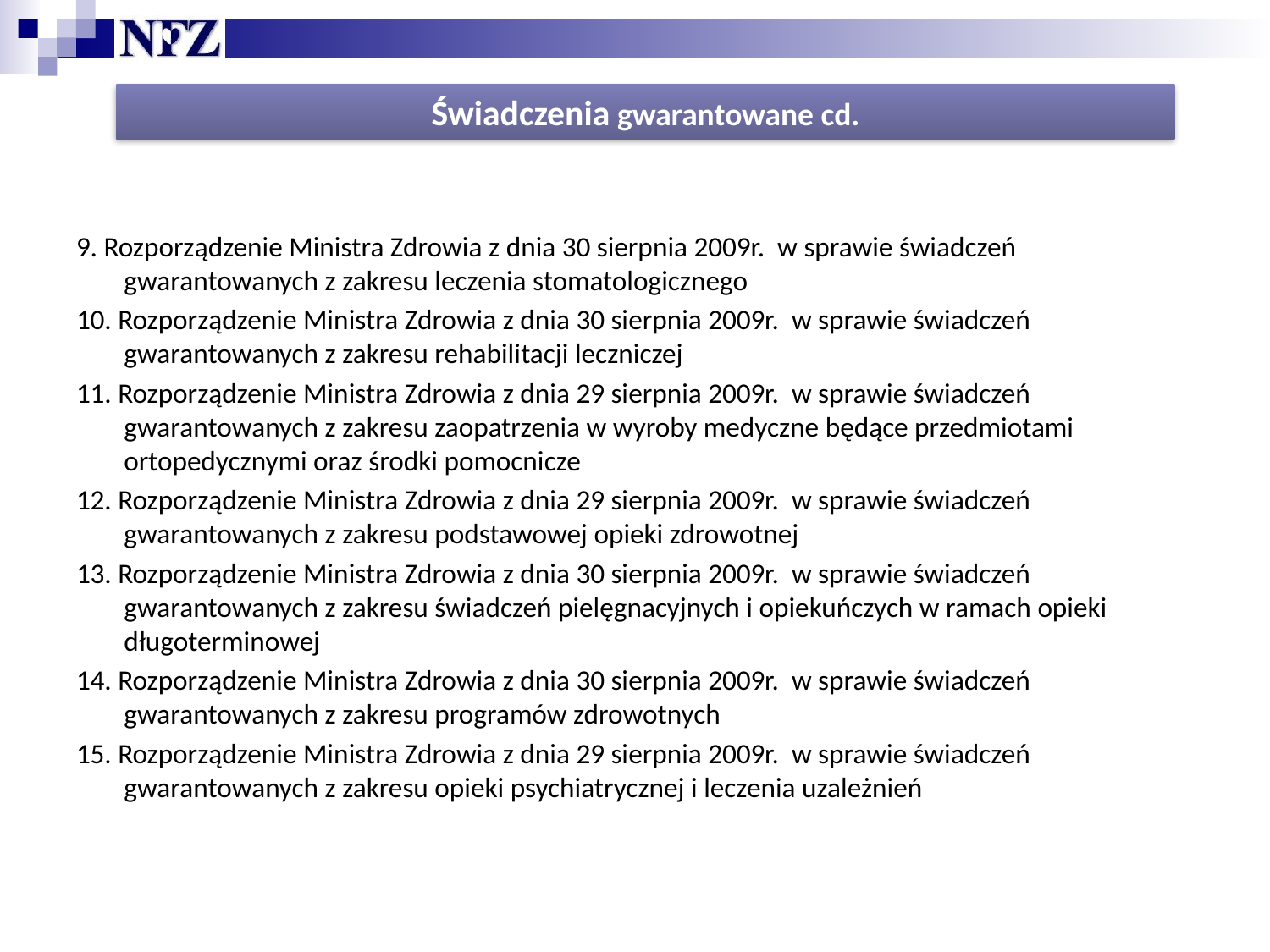

Świadczenia gwarantowane cd.
9. Rozporządzenie Ministra Zdrowia z dnia 30 sierpnia 2009r.  w sprawie świadczeń gwarantowanych z zakresu leczenia stomatologicznego
10. Rozporządzenie Ministra Zdrowia z dnia 30 sierpnia 2009r.  w sprawie świadczeń gwarantowanych z zakresu rehabilitacji leczniczej
11. Rozporządzenie Ministra Zdrowia z dnia 29 sierpnia 2009r.  w sprawie świadczeń gwarantowanych z zakresu zaopatrzenia w wyroby medyczne będące przedmiotami ortopedycznymi oraz środki pomocnicze
12. Rozporządzenie Ministra Zdrowia z dnia 29 sierpnia 2009r.  w sprawie świadczeń gwarantowanych z zakresu podstawowej opieki zdrowotnej
13. Rozporządzenie Ministra Zdrowia z dnia 30 sierpnia 2009r.  w sprawie świadczeń gwarantowanych z zakresu świadczeń pielęgnacyjnych i opiekuńczych w ramach opieki długoterminowej
14. Rozporządzenie Ministra Zdrowia z dnia 30 sierpnia 2009r.  w sprawie świadczeń gwarantowanych z zakresu programów zdrowotnych
15. Rozporządzenie Ministra Zdrowia z dnia 29 sierpnia 2009r.  w sprawie świadczeń gwarantowanych z zakresu opieki psychiatrycznej i leczenia uzależnień